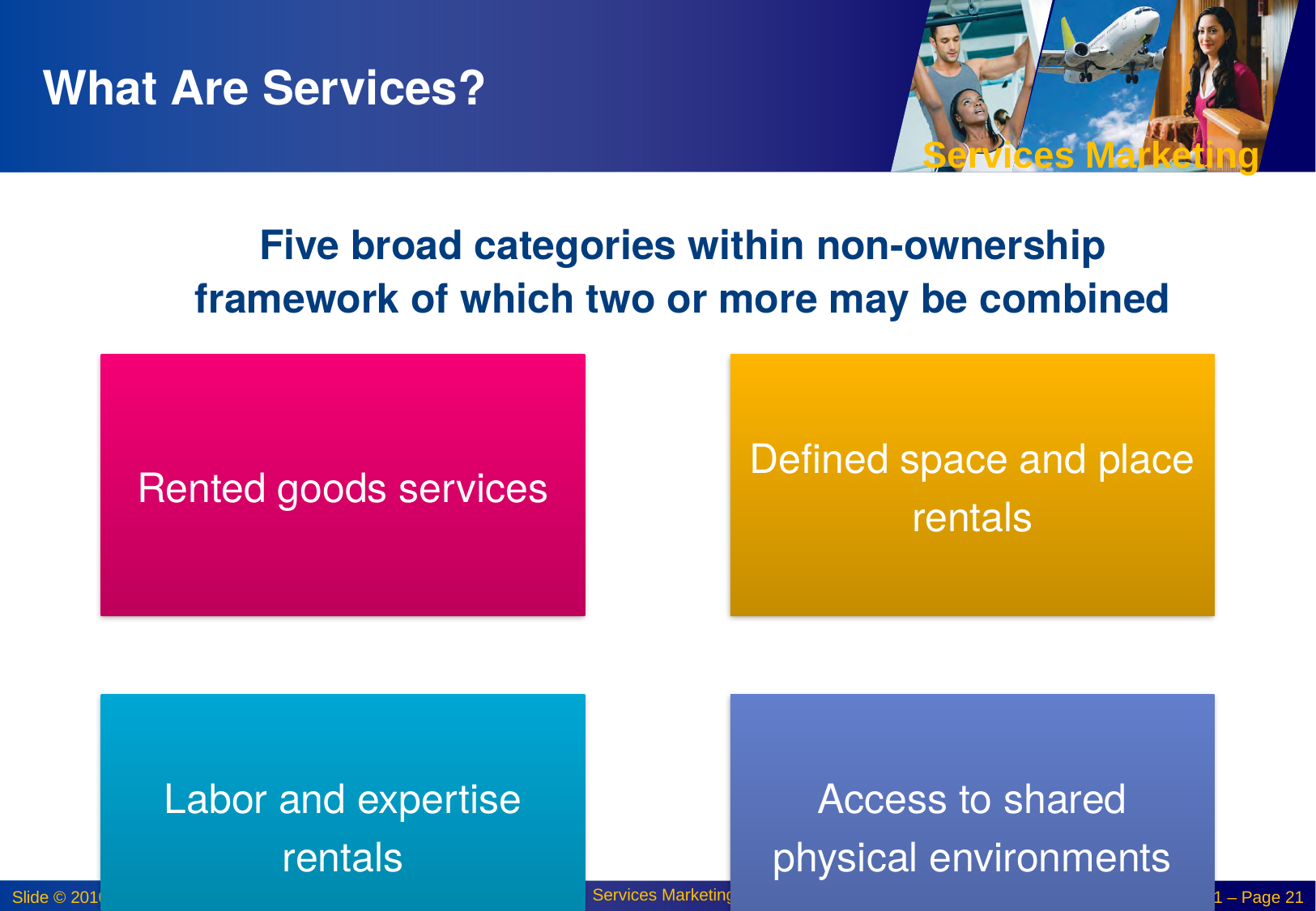

# What Are Services?
	Five broad categories within non-ownership framework of which two or more may be combined
Rented goods services
Defined space and place rentals
Labor and expertise rentals
Access to shared physical environments